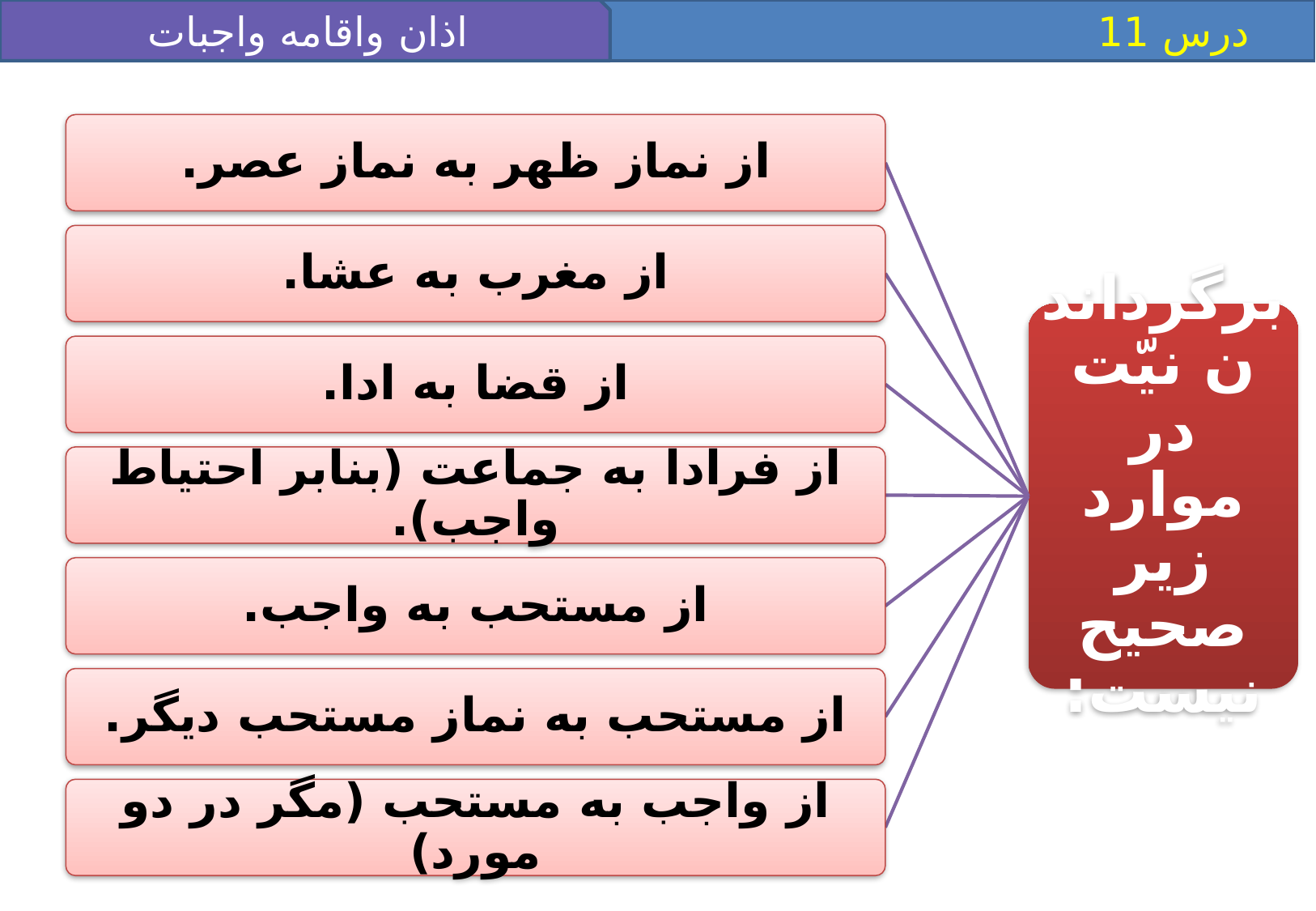

اذان واقامه واجبات نماز
 درس 11
از نماز ظهر به نماز عصر.

از مغرب به عشا.

برگرداندن نيّت در موارد زير صحيح نيست:
از قضا به ادا.

از فرادا به جماعت (بنابر احتياط واجب).

از مستحب به نماز مستحب ديگر.

از واجب به مستحب (مگر در دو مورد)

از مستحب به واجب.